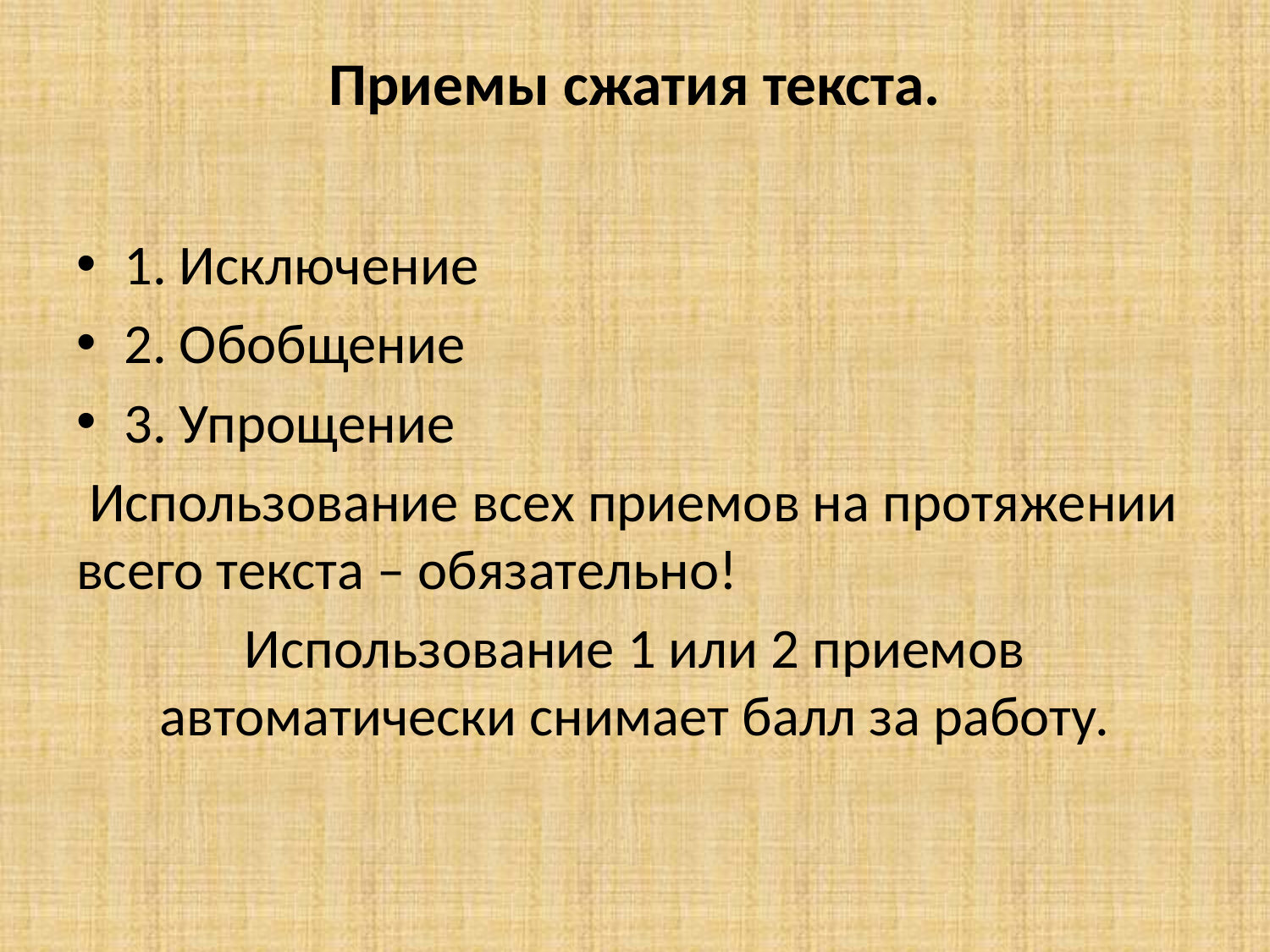

# Приемы сжатия текста.
1. Исключение
2. Обобщение
3. Упрощение
 Использование всех приемов на протяжении всего текста – обязательно!
Использование 1 или 2 приемов автоматически снимает балл за работу.